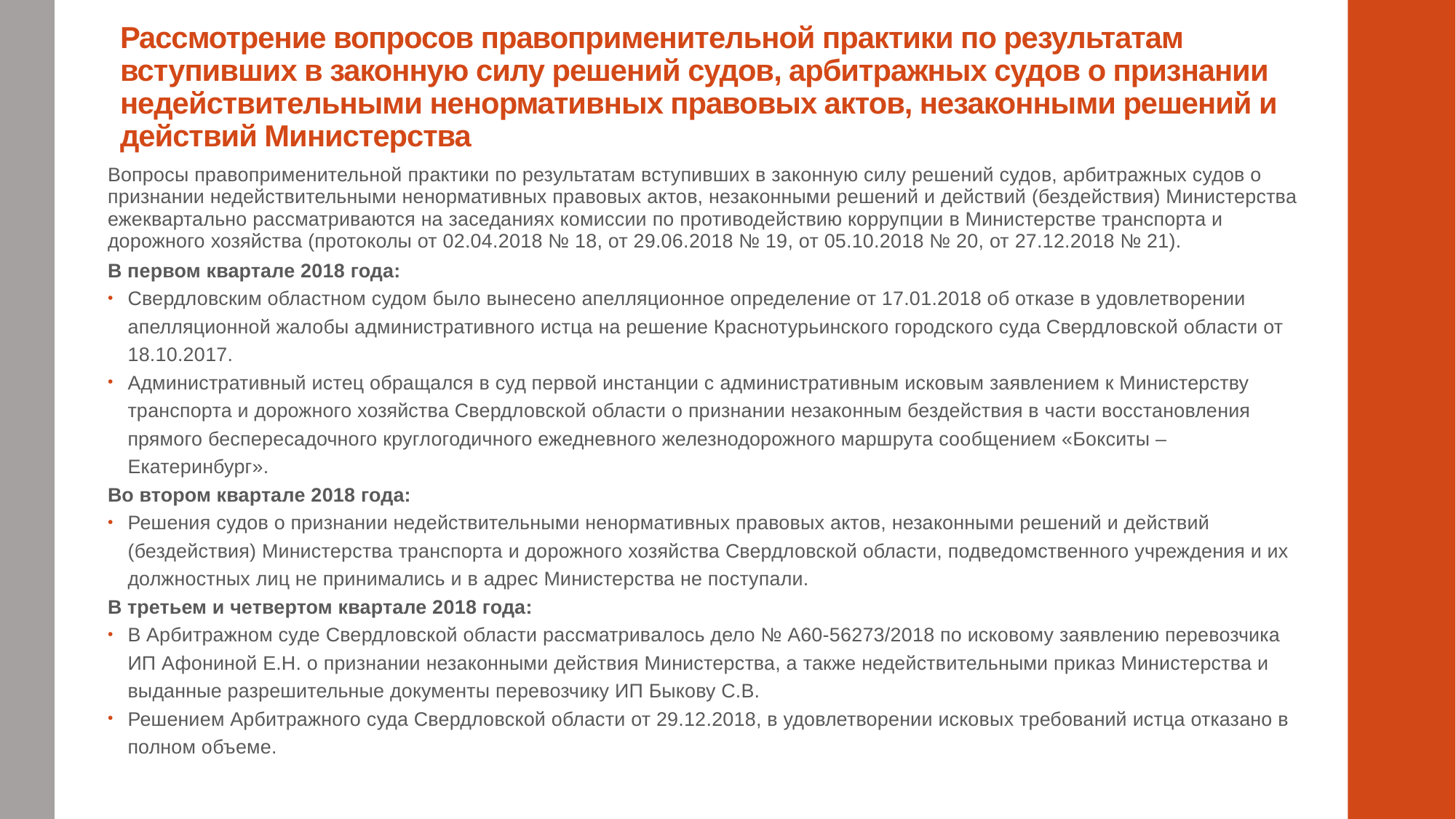

# Рассмотрение вопросов правоприменительной практики по результатам вступивших в законную силу решений судов, арбитражных судов о признании недействительными ненормативных правовых актов, незаконными решений и действий Министерства
Вопросы правоприменительной практики по результатам вступивших в законную силу решений судов, арбитражных судов о признании недействительными ненормативных правовых актов, незаконными решений и действий (бездействия) Министерства ежеквартально рассматриваются на заседаниях комиссии по противодействию коррупции в Министерстве транспорта и дорожного хозяйства (протоколы от 02.04.2018 № 18, от 29.06.2018 № 19, от 05.10.2018 № 20, от 27.12.2018 № 21).
В первом квартале 2018 года:
Свердловским областном судом было вынесено апелляционное определение от 17.01.2018 об отказе в удовлетворении апелляционной жалобы административного истца на решение Краснотурьинского городского суда Свердловской области от 18.10.2017.
Административный истец обращался в суд первой инстанции с административным исковым заявлением к Министерству транспорта и дорожного хозяйства Свердловской области о признании незаконным бездействия в части восстановления прямого беспересадочного круглогодичного ежедневного железнодорожного маршрута сообщением «Бокситы – Екатеринбург».
Во втором квартале 2018 года:
Решения судов о признании недействительными ненормативных правовых актов, незаконными решений и действий (бездействия) Министерства транспорта и дорожного хозяйства Свердловской области, подведомственного учреждения и их должностных лиц не принимались и в адрес Министерства не поступали.
В третьем и четвертом квартале 2018 года:
В Арбитражном суде Свердловской области рассматривалось дело № А60-56273/2018 по исковому заявлению перевозчика ИП Афониной Е.Н. о признании незаконными действия Министерства, а также недействительными приказ Министерства и выданные разрешительные документы перевозчику ИП Быкову С.В.
Решением Арбитражного суда Свердловской области от 29.12.2018, в удовлетворении исковых требований истца отказано в полном объеме.